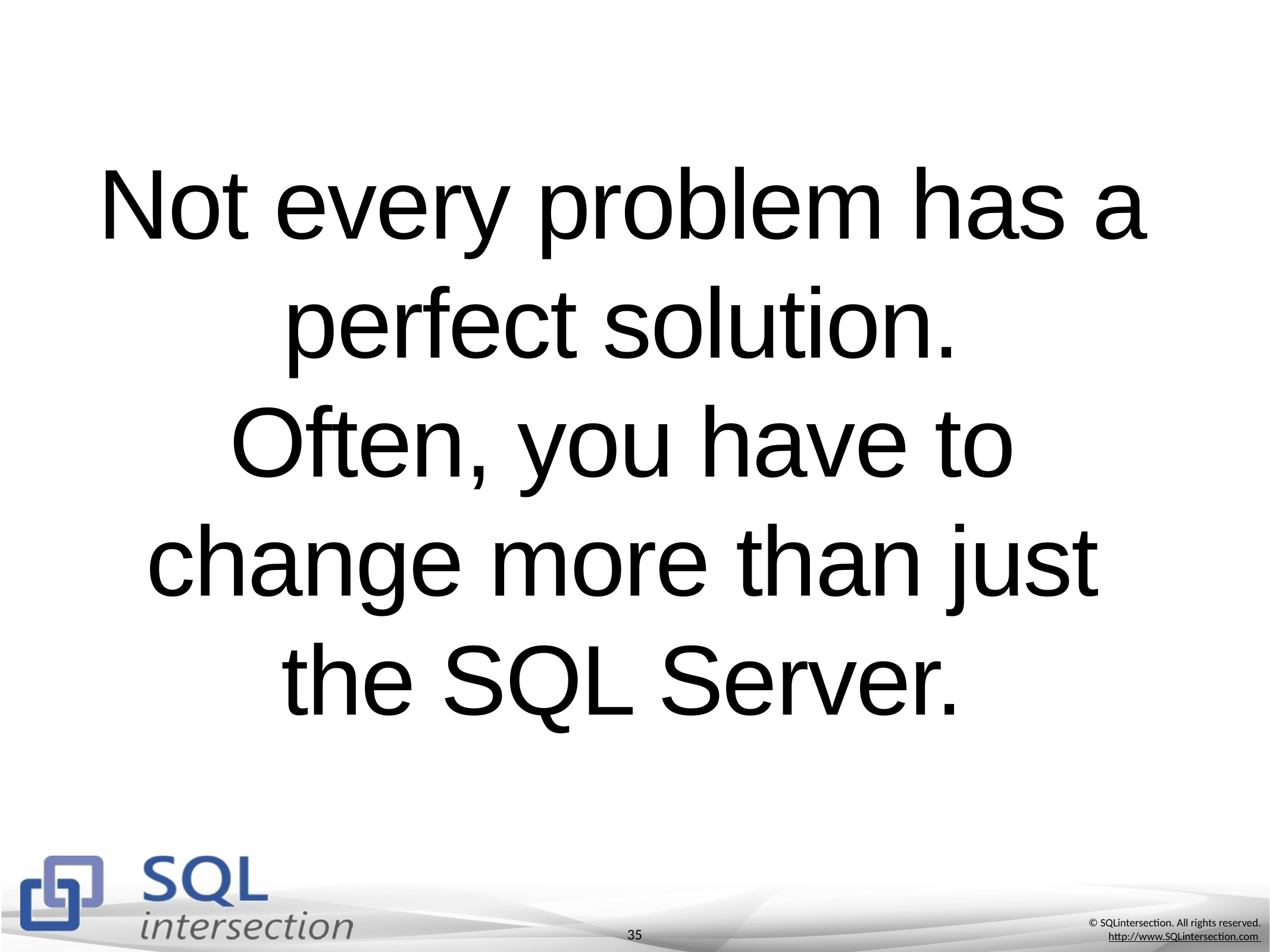

# Not every problem has a perfect solution. Often, you have to change more than just the SQL Server.